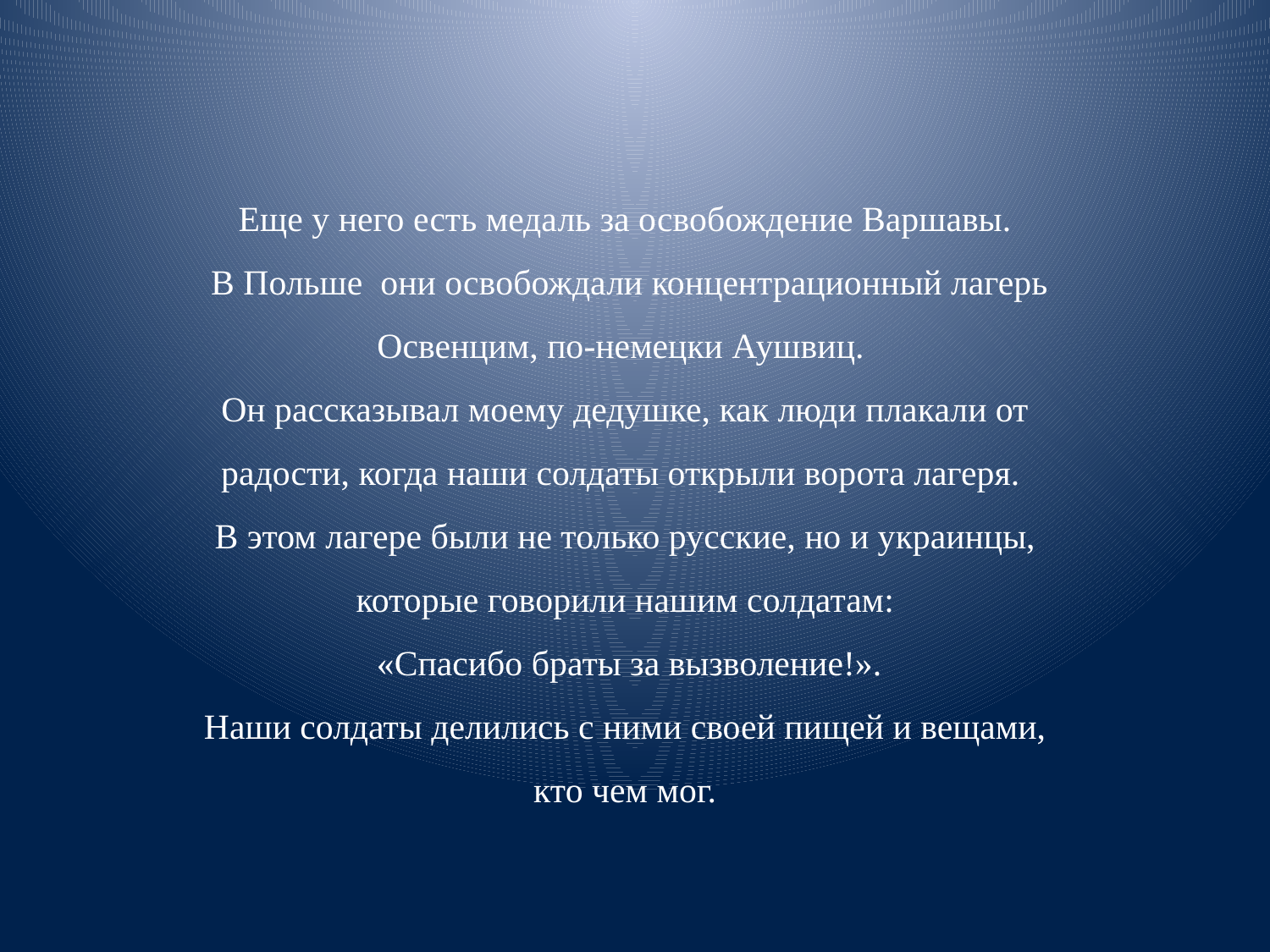

Еще у него есть медаль за освобождение Варшавы.
 В Польше  они освобождали концентрационный лагерь Освенцим, по-немецки Аушвиц.
Он рассказывал моему дедушке, как люди плакали от радости, когда наши солдаты открыли ворота лагеря.
В этом лагере были не только русские, но и украинцы, которые говорили нашим солдатам:
 «Спасибо браты за вызволение!».
 Наши солдаты делились с ними своей пищей и вещами,
кто чем мог.